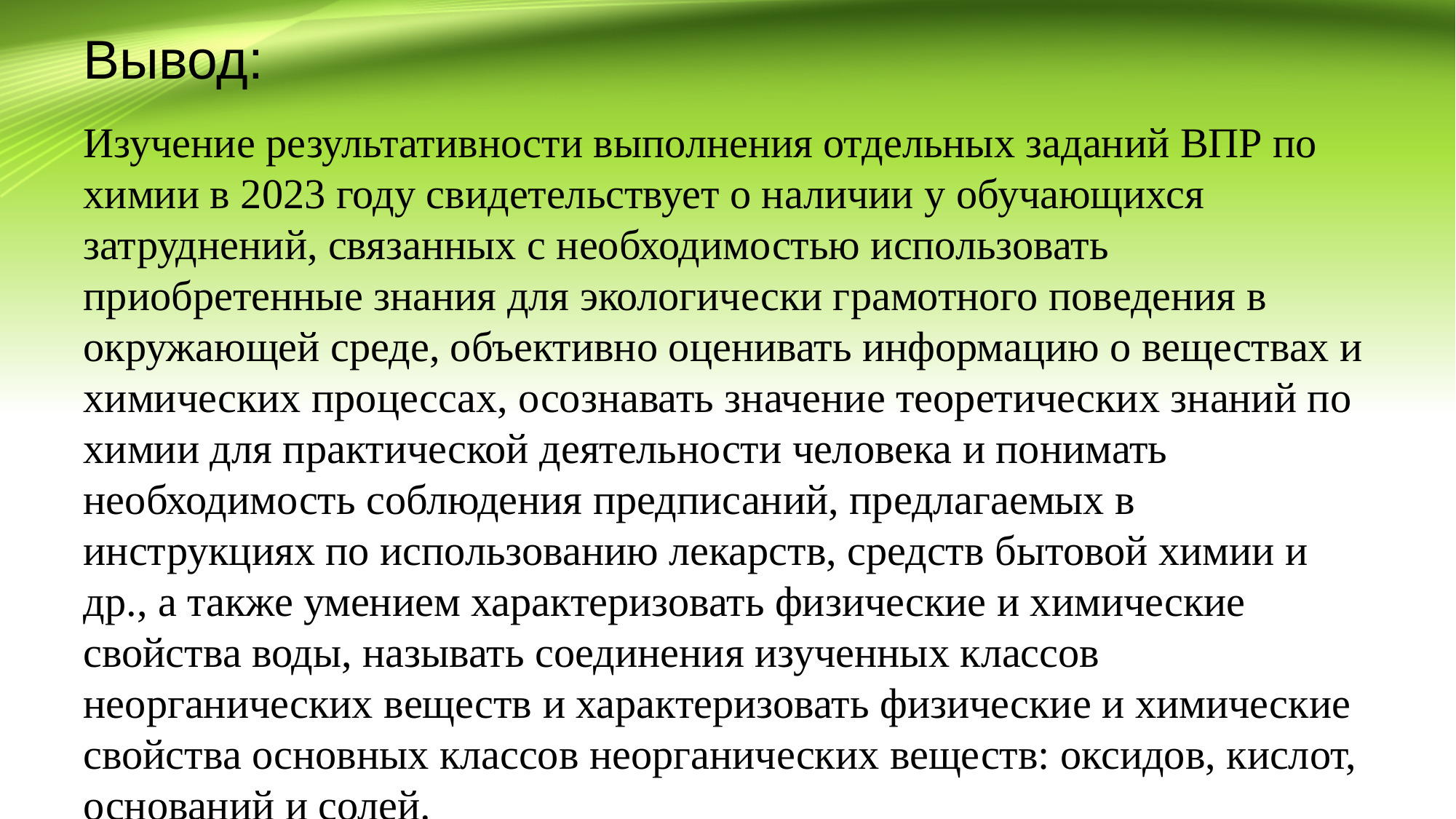

# Вывод:
Изучение результативности выполнения отдельных заданий ВПР по химии в 2023 году свидетельствует о наличии у обучающихся затруднений, связанных с необходимостью использовать приобретенные знания для экологически грамотного поведения в окружающей среде, объективно оценивать информацию о веществах и химических процессах, осознавать значение теоретических знаний по химии для практической деятельности человека и понимать необходимость соблюдения предписаний, предлагаемых в инструкциях по использованию лекарств, средств бытовой химии и др., а также умением характеризовать физические и химические свойства воды, называть соединения изученных классов неорганических веществ и характеризовать физические и химические свойства основных классов неорганических веществ: оксидов, кислот, оснований и солей.